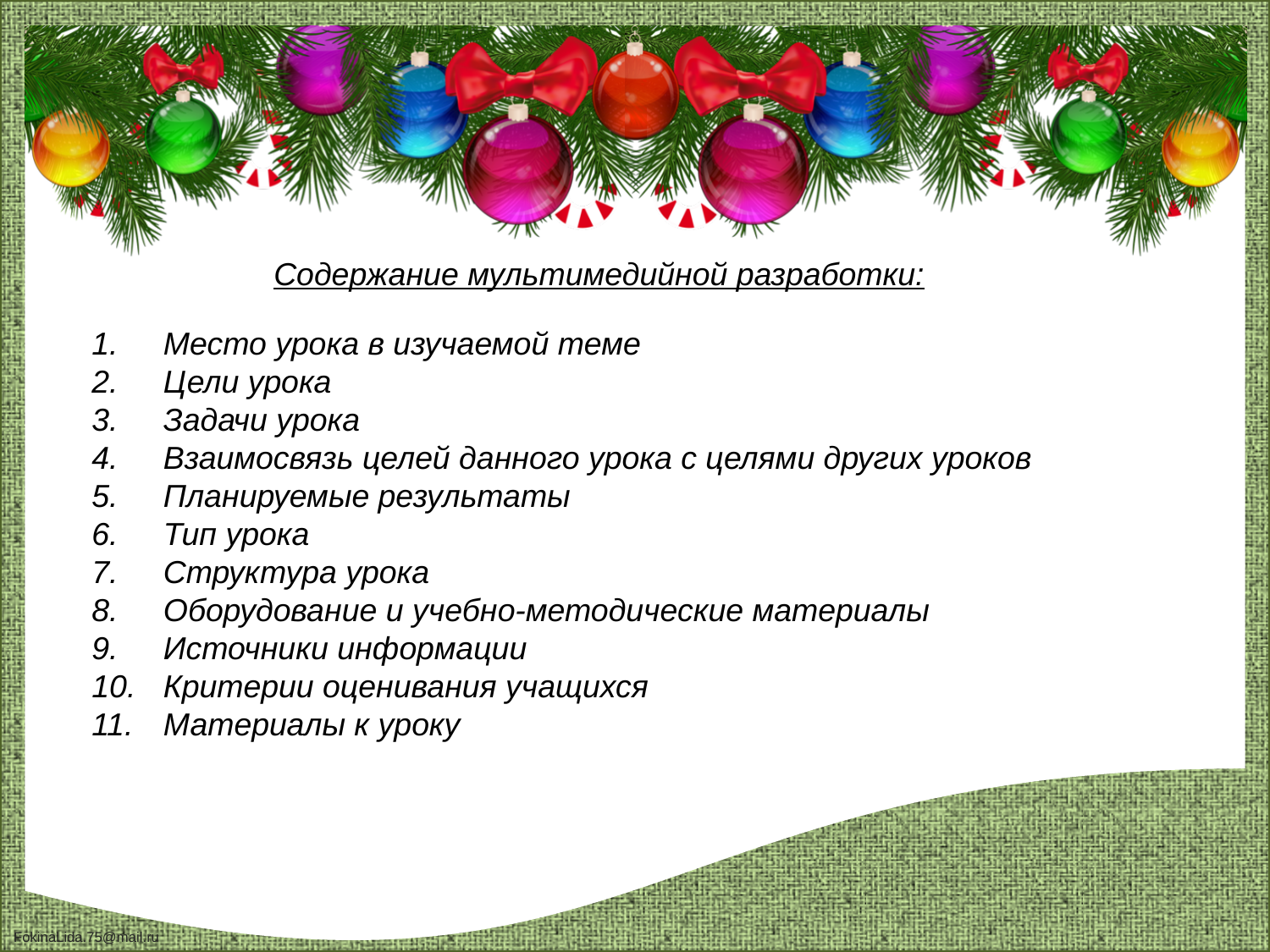

Содержание мультимедийной разработки:
Место урока в изучаемой теме
Цели урока
Задачи урока
Взаимосвязь целей данного урока с целями других уроков
Планируемые результаты
Тип урока
Структура урока
Оборудование и учебно-методические материалы
Источники информации
Критерии оценивания учащихся
Материалы к уроку